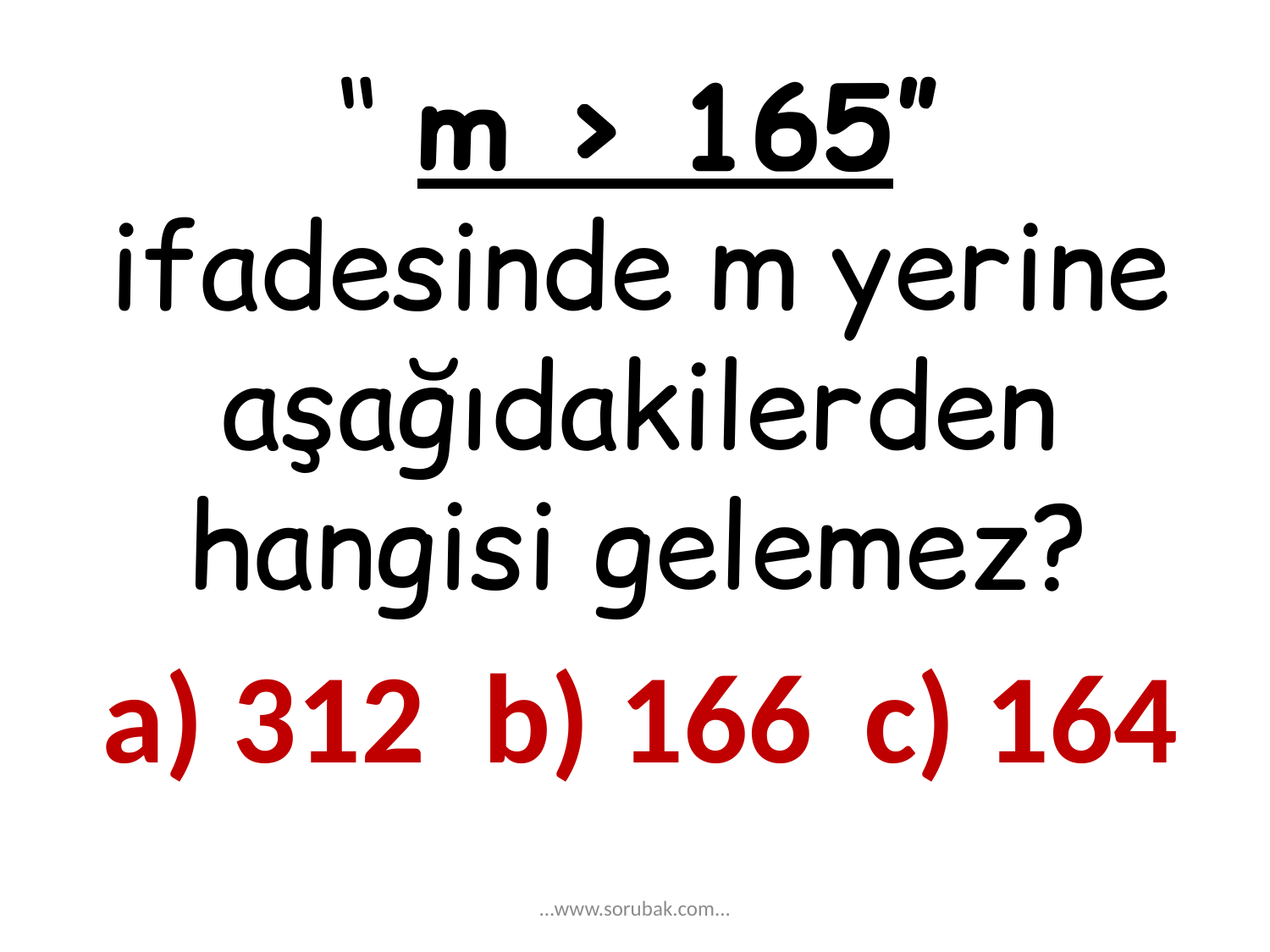

“ m > 165” ifadesinde m yerine aşağıdakilerden hangisi gelemez?
a) 312	b) 166	c) 164

...www.sorubak.com...